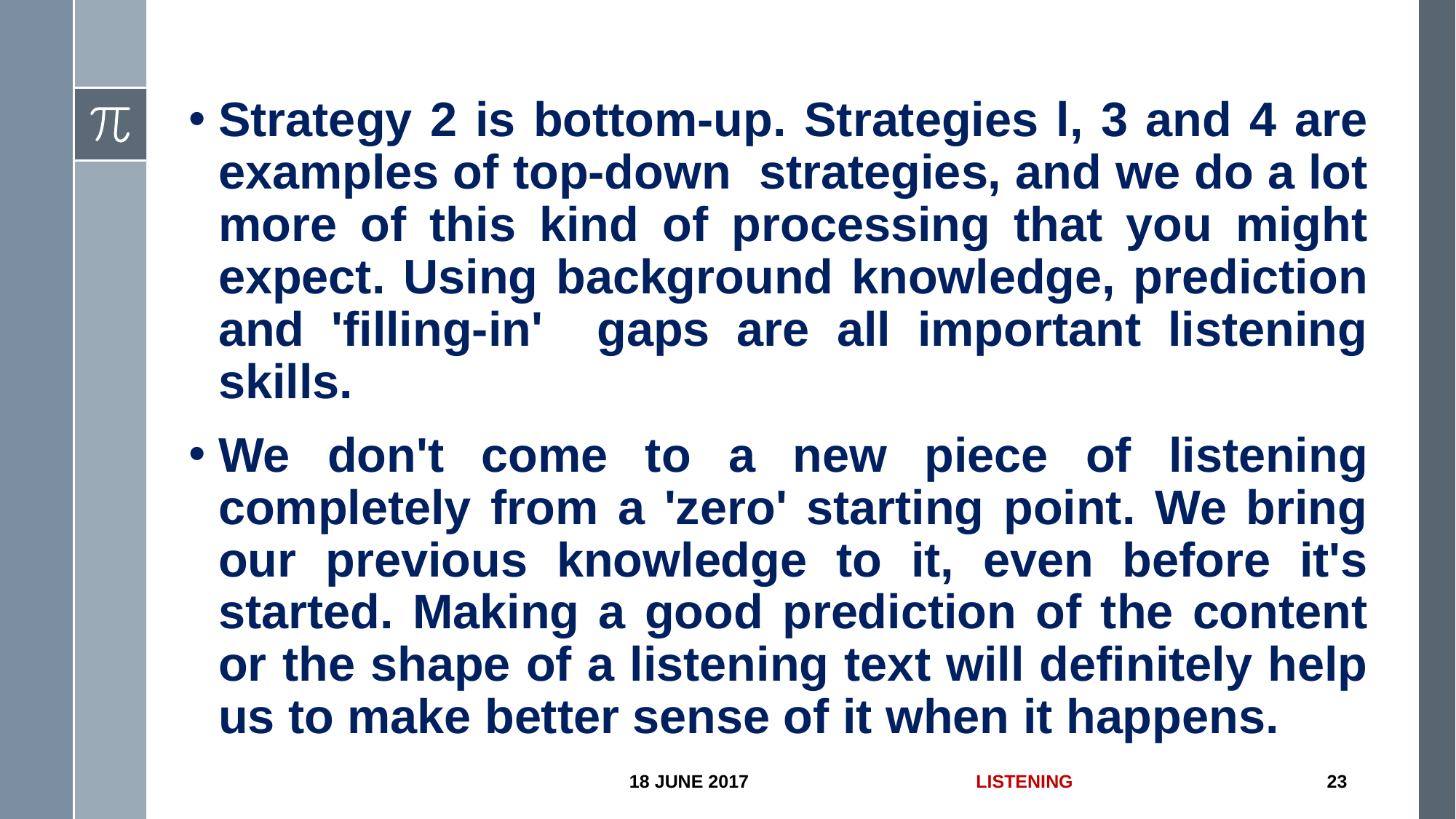

Strategy 2 is bottom-up. Strategies l, 3 and 4 are examples of top-down  strategies, and we do a lot more of this kind of processing that you might expect. Using background knowledge, prediction and 'filling-in'  gaps are all important listening skills.
We don't come to a new piece of listening completely from a 'zero' starting point. We bring our previous knowledge to it, even before it's started. Making a good prediction of the content or the shape of a listening text will definitely help us to make better sense of it when it happens.
18 June 2017
Listening
23